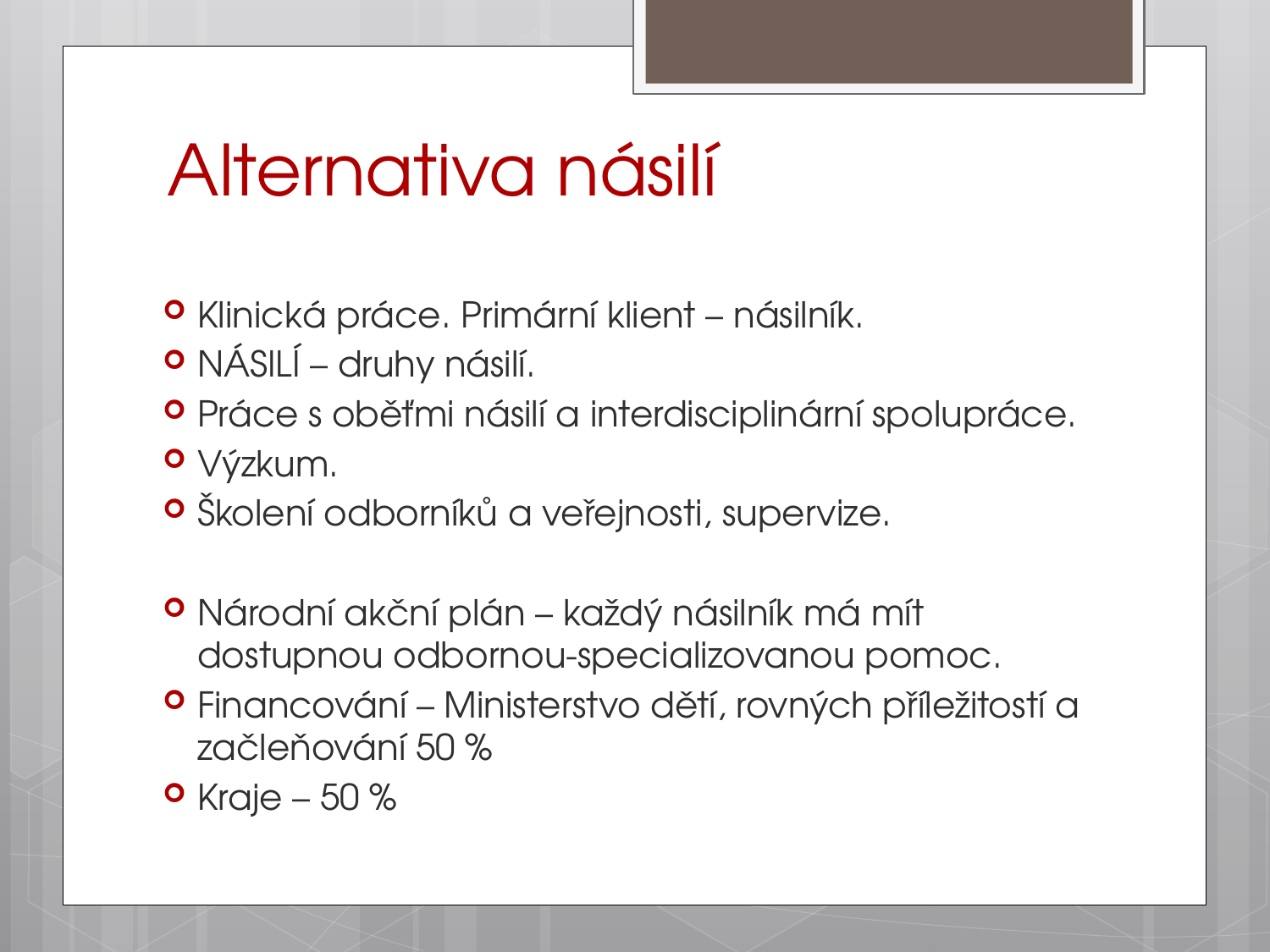

# Alternativa násilí

Klinická práce. Primární klient – násilník.
NÁSILÍ – druhy násilí.
Práce s oběťmi násilí a interdisciplinární spolupráce.
Výzkum.
Školení odborníků a veřejnosti, supervize.

Národní akční plán – každý násilník má mít dostupnou odbornou-specializovanou pomoc.
Financování – Ministerstvo dětí, rovných příležitostí a začleňování 50 %
Kraje – 50 %